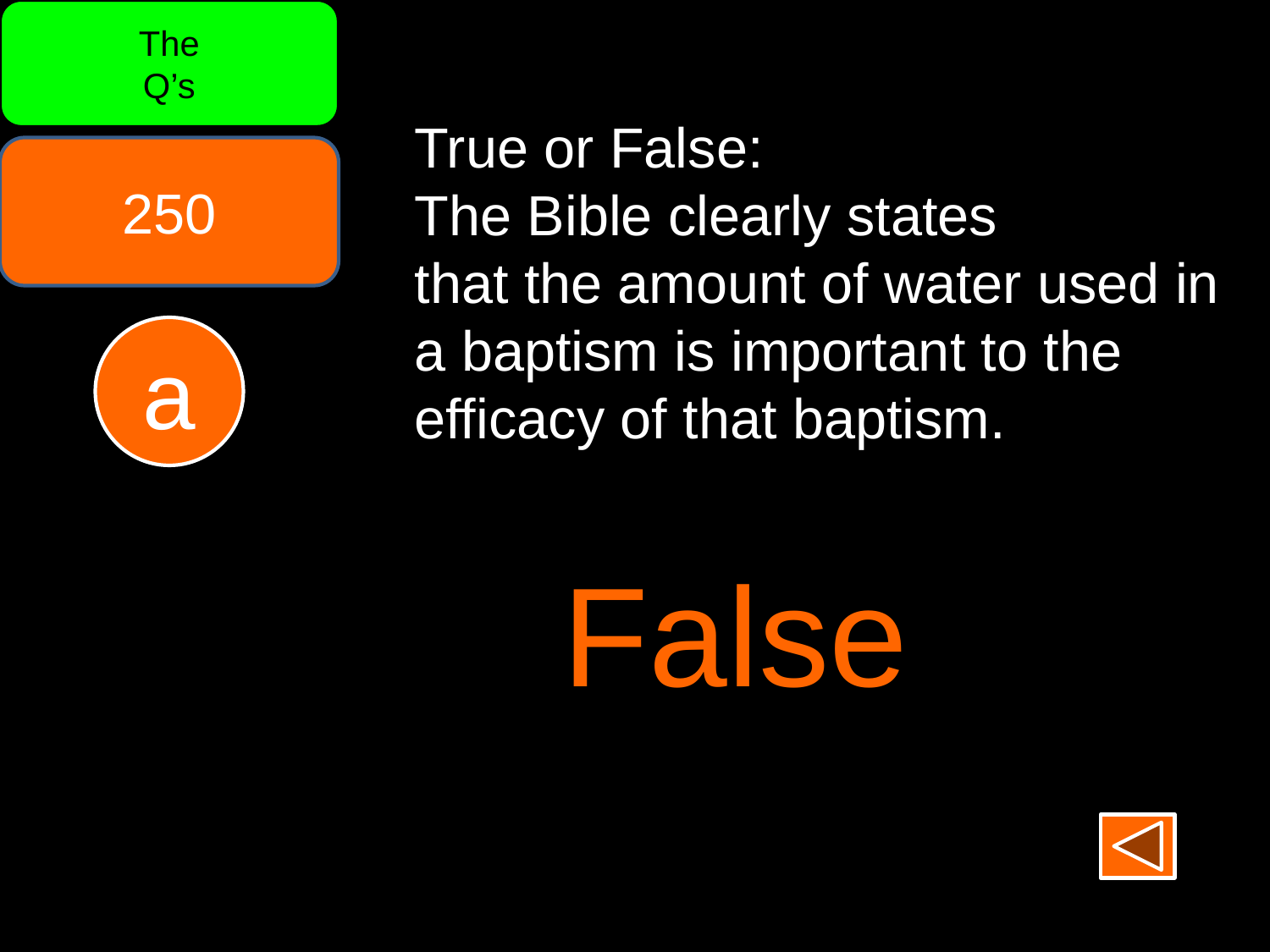

The
Q’s
True or False:
The Bible clearly states
that the amount of water used in a baptism is important to the efficacy of that baptism.
250
a
False